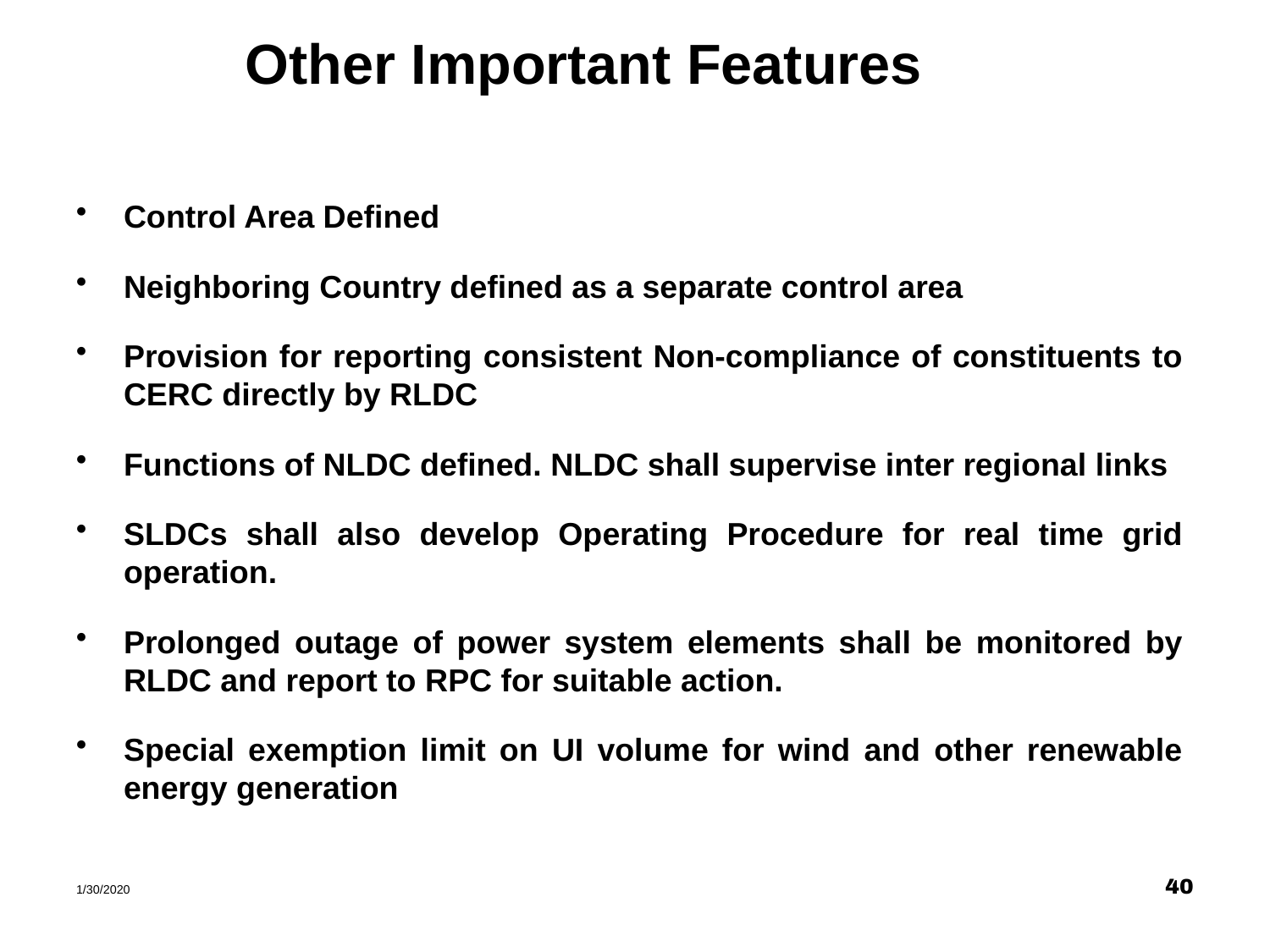

# Other Important Features
Control Area Defined
Neighboring Country defined as a separate control area
Provision for reporting consistent Non-compliance of constituents to CERC directly by RLDC
Functions of NLDC defined. NLDC shall supervise inter regional links
SLDCs shall also develop Operating Procedure for real time grid operation.
Prolonged outage of power system elements shall be monitored by RLDC and report to RPC for suitable action.
Special exemption limit on UI volume for wind and other renewable energy generation
1/30/2020
40